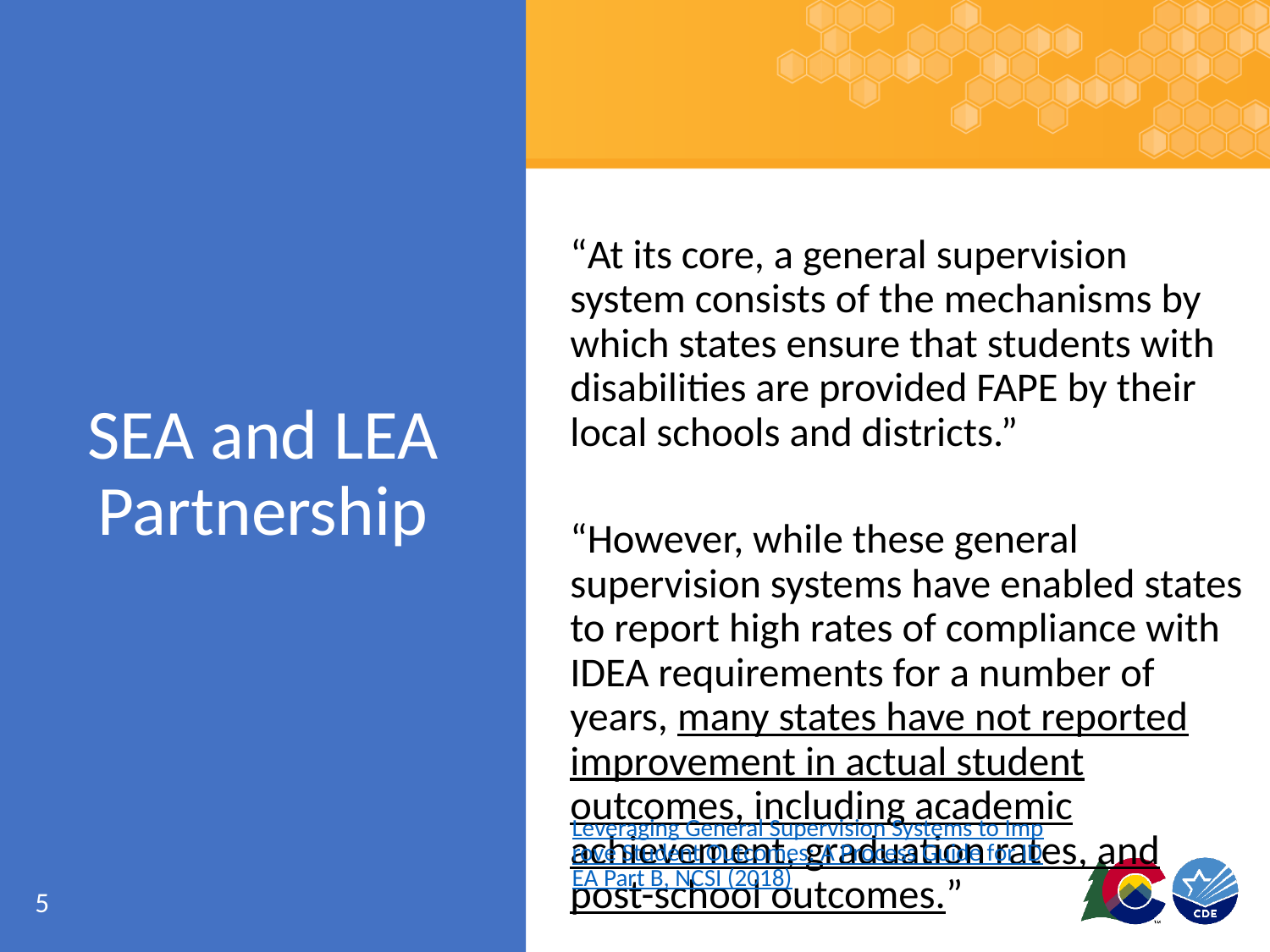

“At its core, a general supervision system consists of the mechanisms by which states ensure that students with disabilities are provided FAPE by their local schools and districts.”

“However, while these general supervision systems have enabled states to report high rates of compliance with IDEA requirements for a number of years, many states have not reported improvement in actual student outcomes, including academic achievement, graduation rates, and post-school outcomes.”

# SEA and LEA Partnership
Leveraging General Supervision Systems to Improve Student Outcomes: A Process Guide for IDEA Part B, NCSI (2018)
5